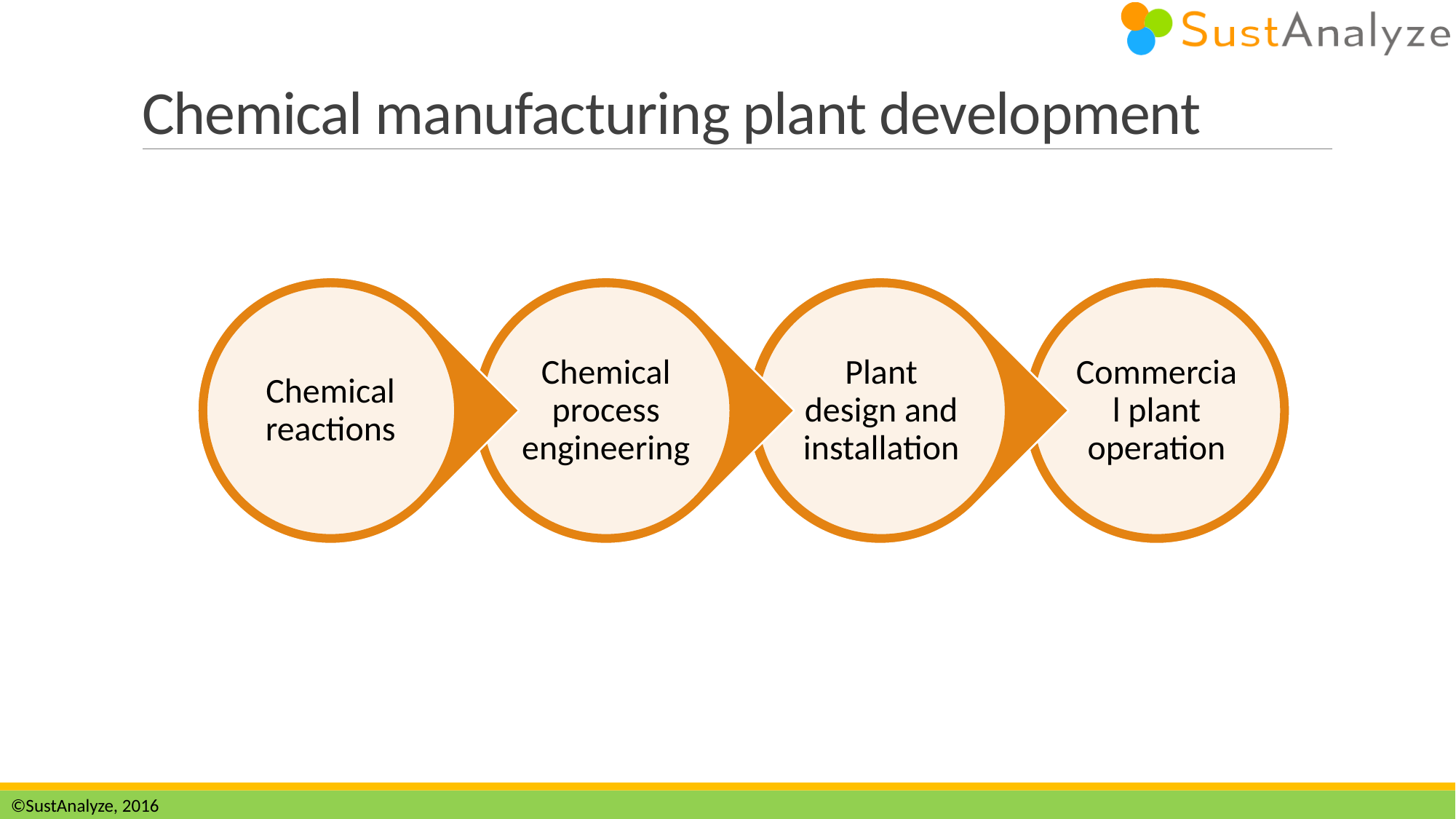

# Chemical manufacturing plant development
Commercial plant operation
Plant design and installation
Chemical process engineering
Chemical reactions